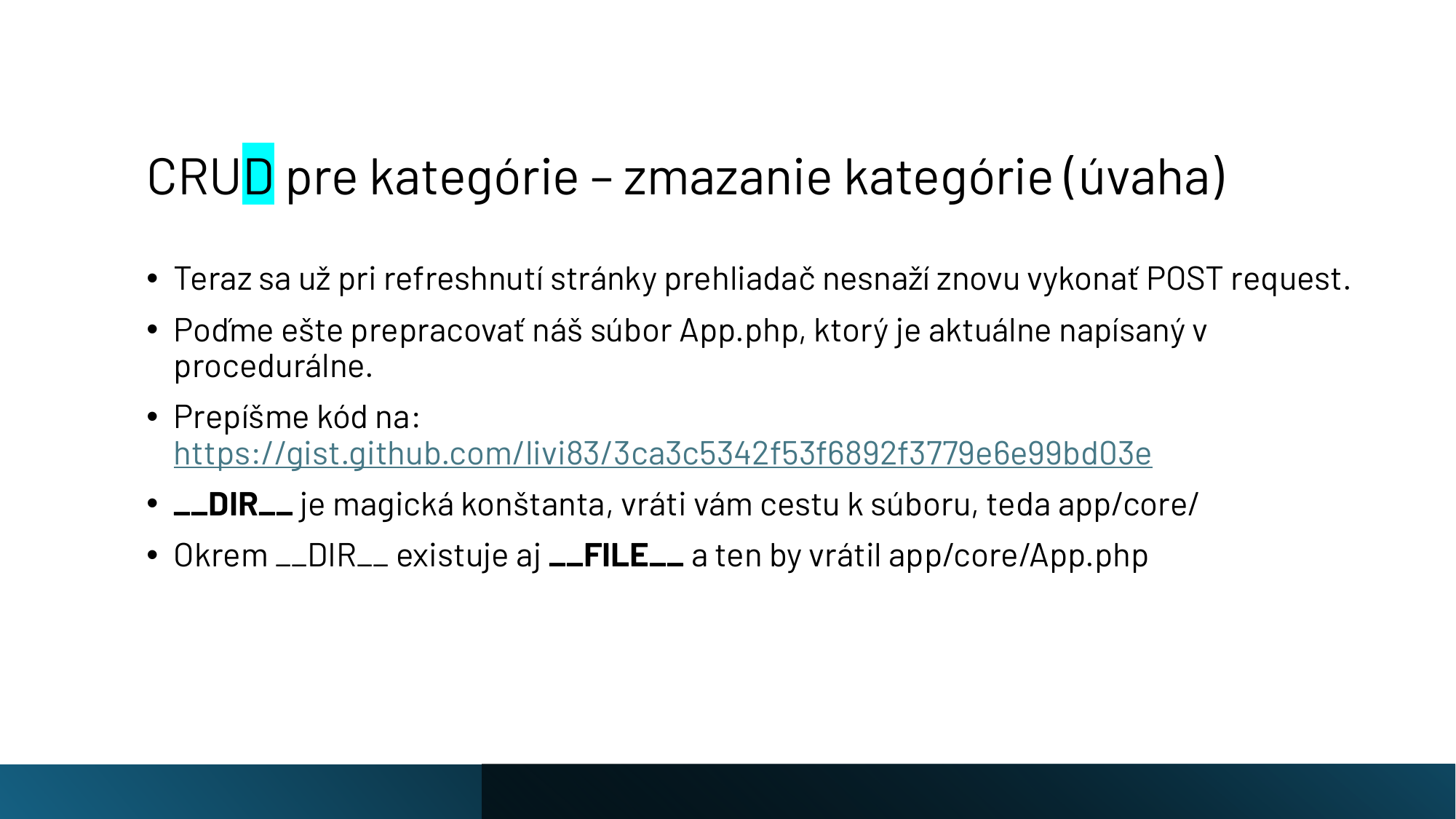

# CRUD pre kategórie – zmazanie kategórie (úvaha)
Teraz sa už pri refreshnutí stránky prehliadač nesnaží znovu vykonať POST request.
Poďme ešte prepracovať náš súbor App.php, ktorý je aktuálne napísaný v procedurálne.
Prepíšme kód na: https://gist.github.com/livi83/3ca3c5342f53f6892f3779e6e99bd03e
__DIR__ je magická konštanta, vráti vám cestu k súboru, teda app/core/
Okrem __DIR__ existuje aj __FILE__ a ten by vrátil app/core/App.php